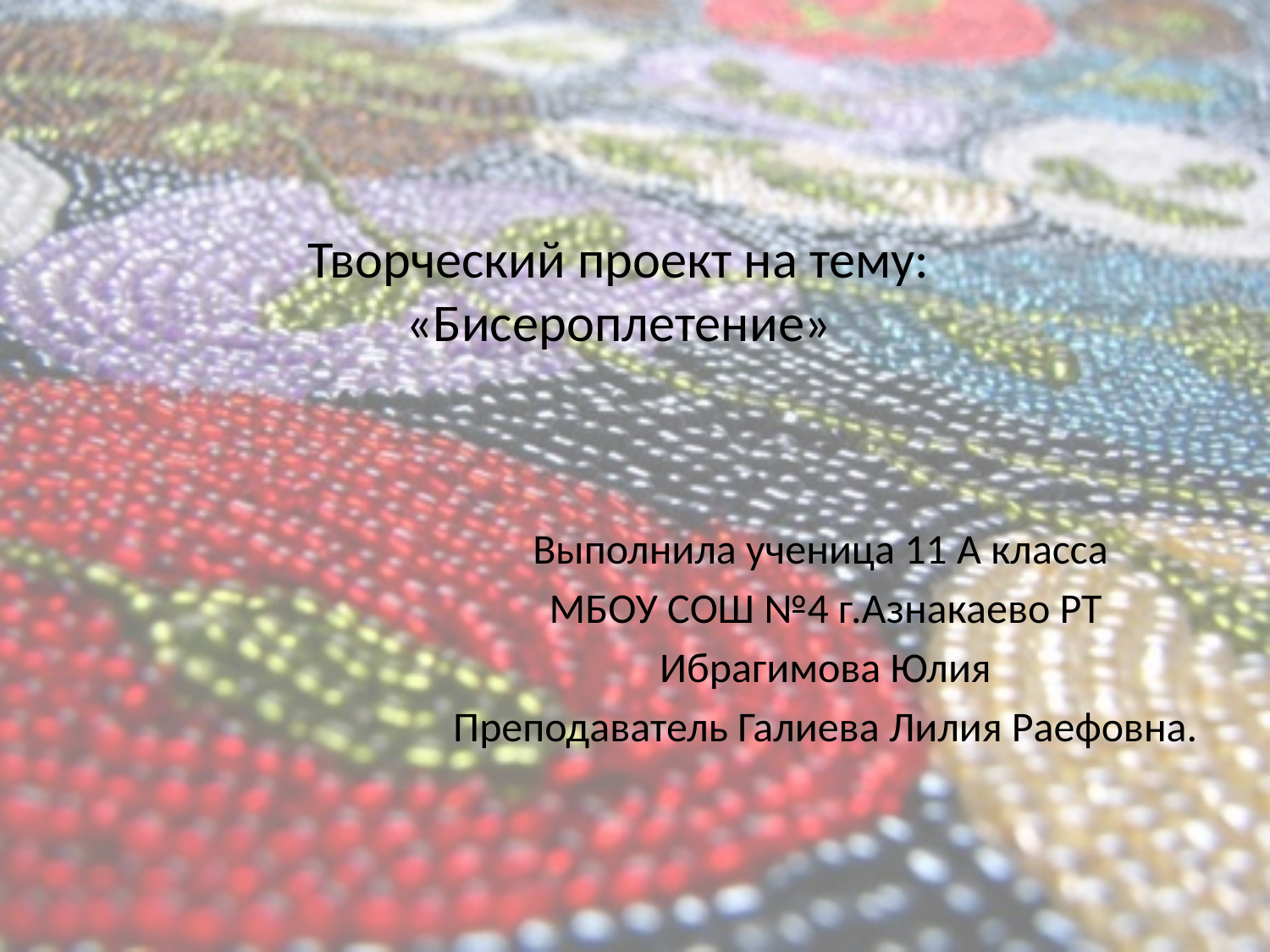

# Творческий проект на тему: «Бисероплетение»
Выполнила ученица 11 А класса
МБОУ СОШ №4 г.Азнакаево РТ
Ибрагимова Юлия
Преподаватель Галиева Лилия Раефовна.